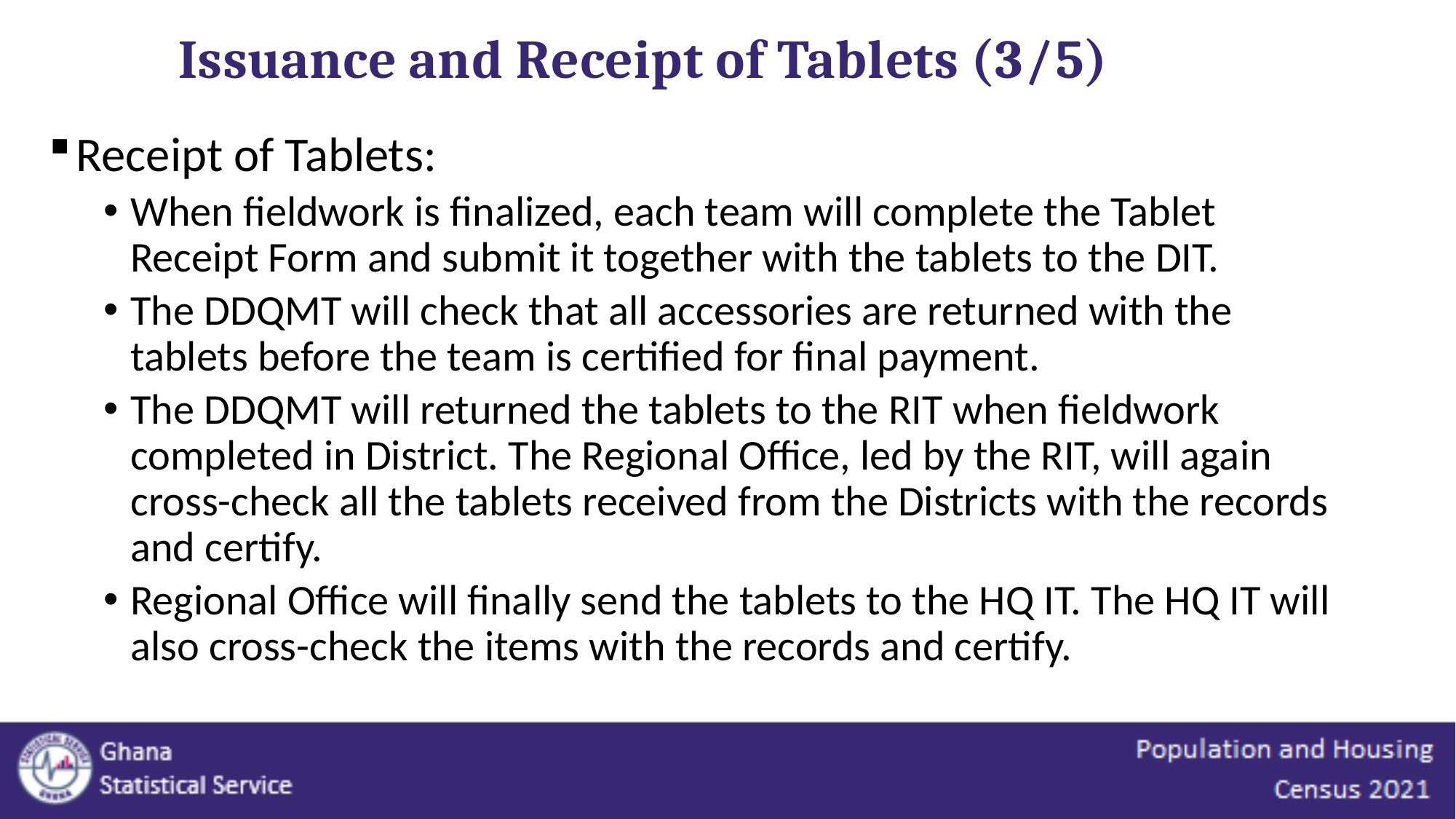

Issuance and Receipt of Tablets (3/5)
Receipt of Tablets:
When fieldwork is finalized, each team will complete the Tablet Receipt Form and submit it together with the tablets to the DIT.
The DDQMT will check that all accessories are returned with the tablets before the team is certified for final payment.
The DDQMT will returned the tablets to the RIT when fieldwork completed in District. The Regional Office, led by the RIT, will again cross-check all the tablets received from the Districts with the records and certify.
Regional Office will finally send the tablets to the HQ IT. The HQ IT will also cross-check the items with the records and certify.

25